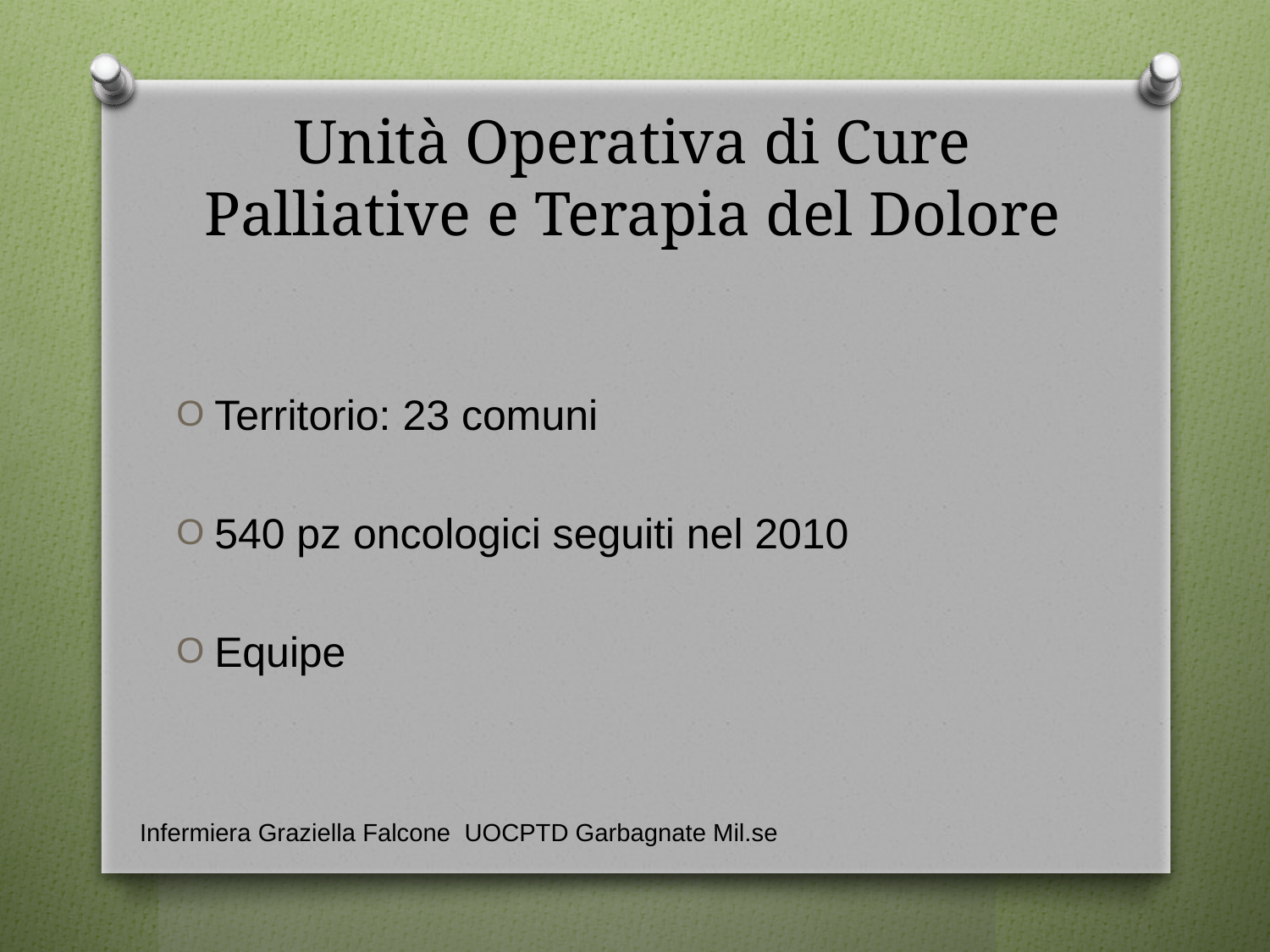

# Unità Operativa di Cure Palliative e Terapia del Dolore

Territorio: 23 comuni

540 pz oncologici seguiti nel 2010

Equipe
Infermiera Graziella Falcone  UOCPTD Garbagnate Mil.se